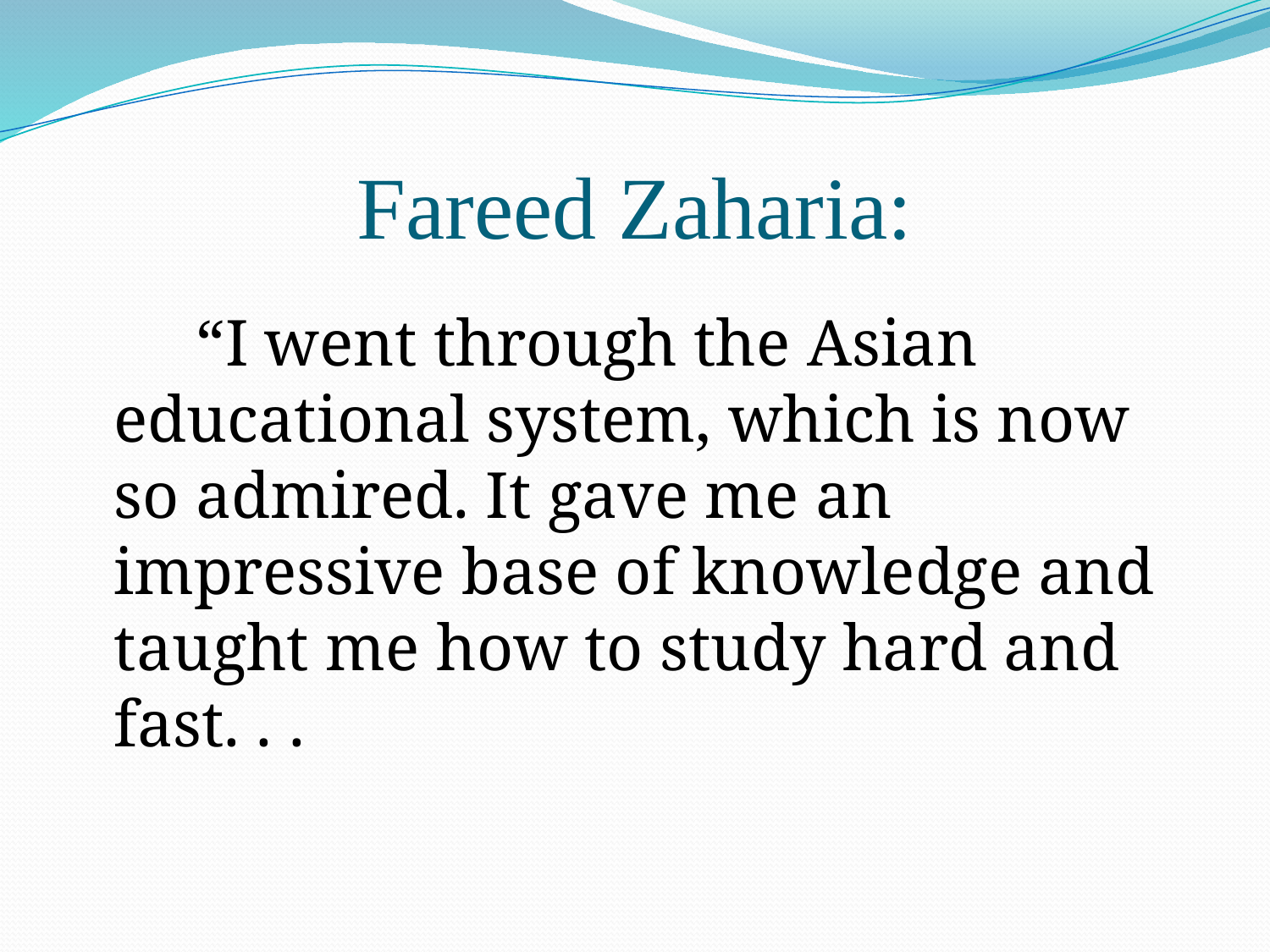

# Fareed Zaharia:
	     “I went through the Asian educational system, which is now so admired. It gave me an impressive base of knowledge and taught me how to study hard and fast. . .